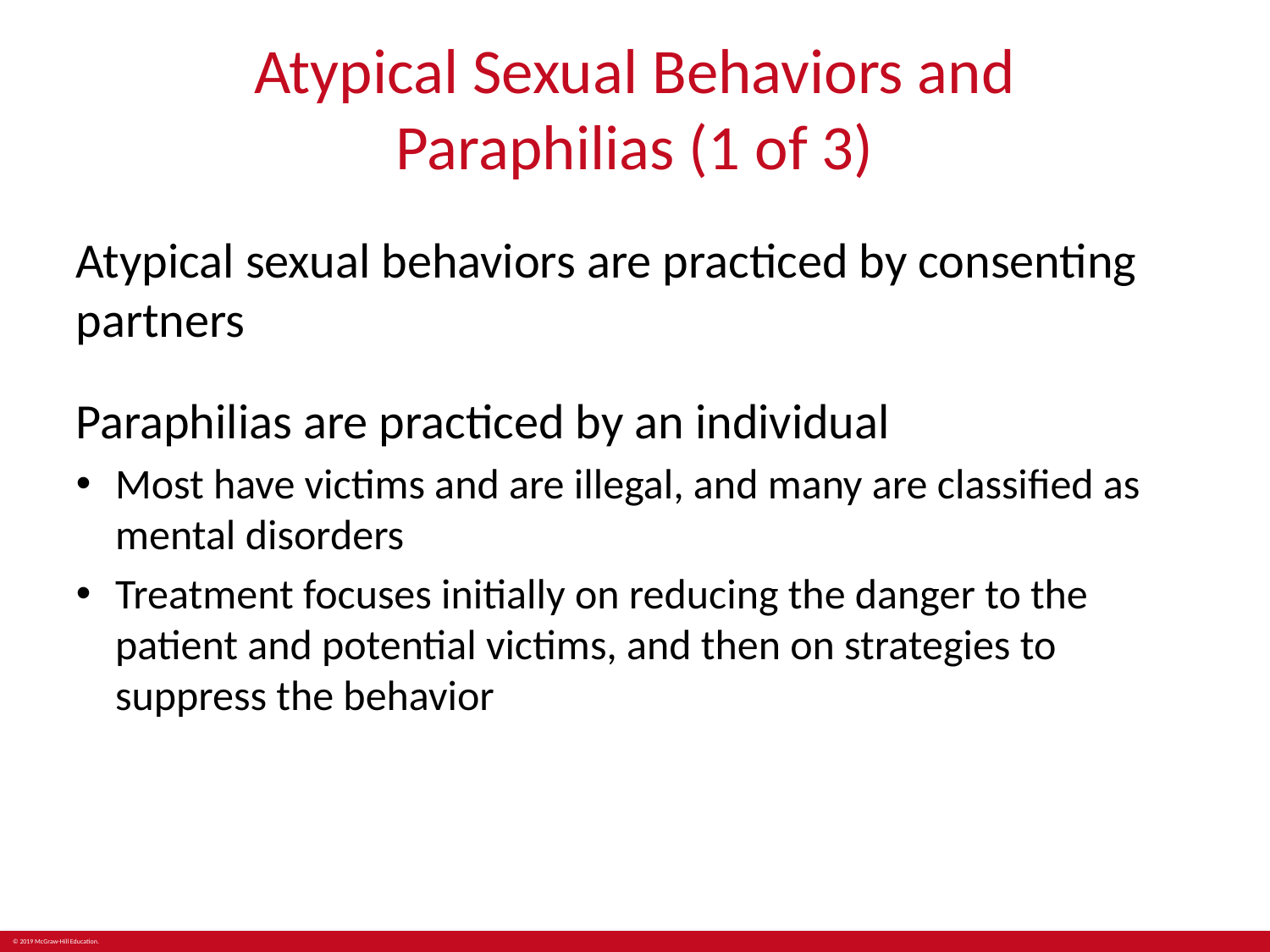

# Atypical Sexual Behaviors and Paraphilias (1 of 3)
Atypical sexual behaviors are practiced by consenting partners
Paraphilias are practiced by an individual
Most have victims and are illegal, and many are classified as mental disorders
Treatment focuses initially on reducing the danger to the patient and potential victims, and then on strategies to suppress the behavior